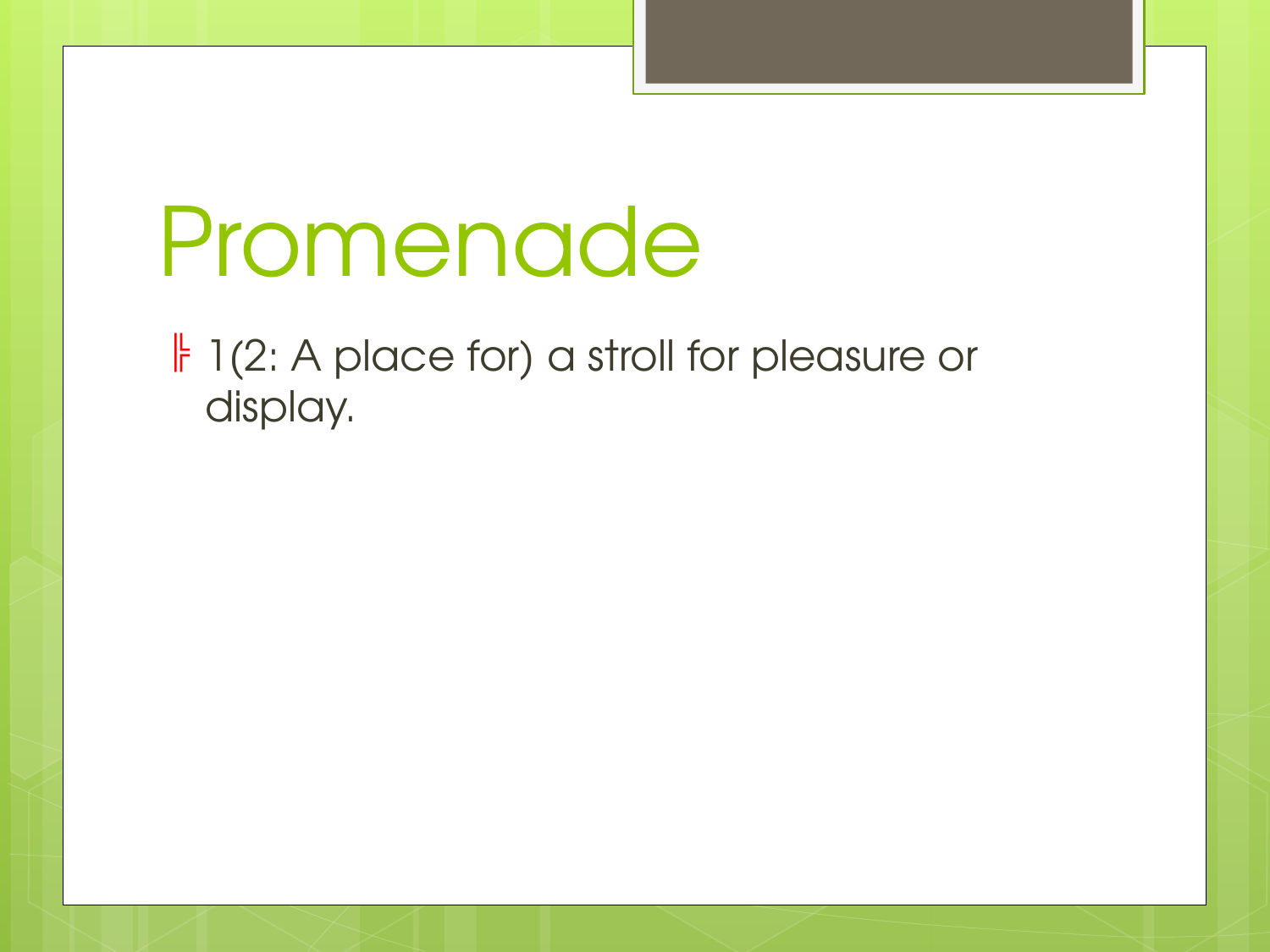

# Promenade
1(2: A place for) a stroll for pleasure or display.